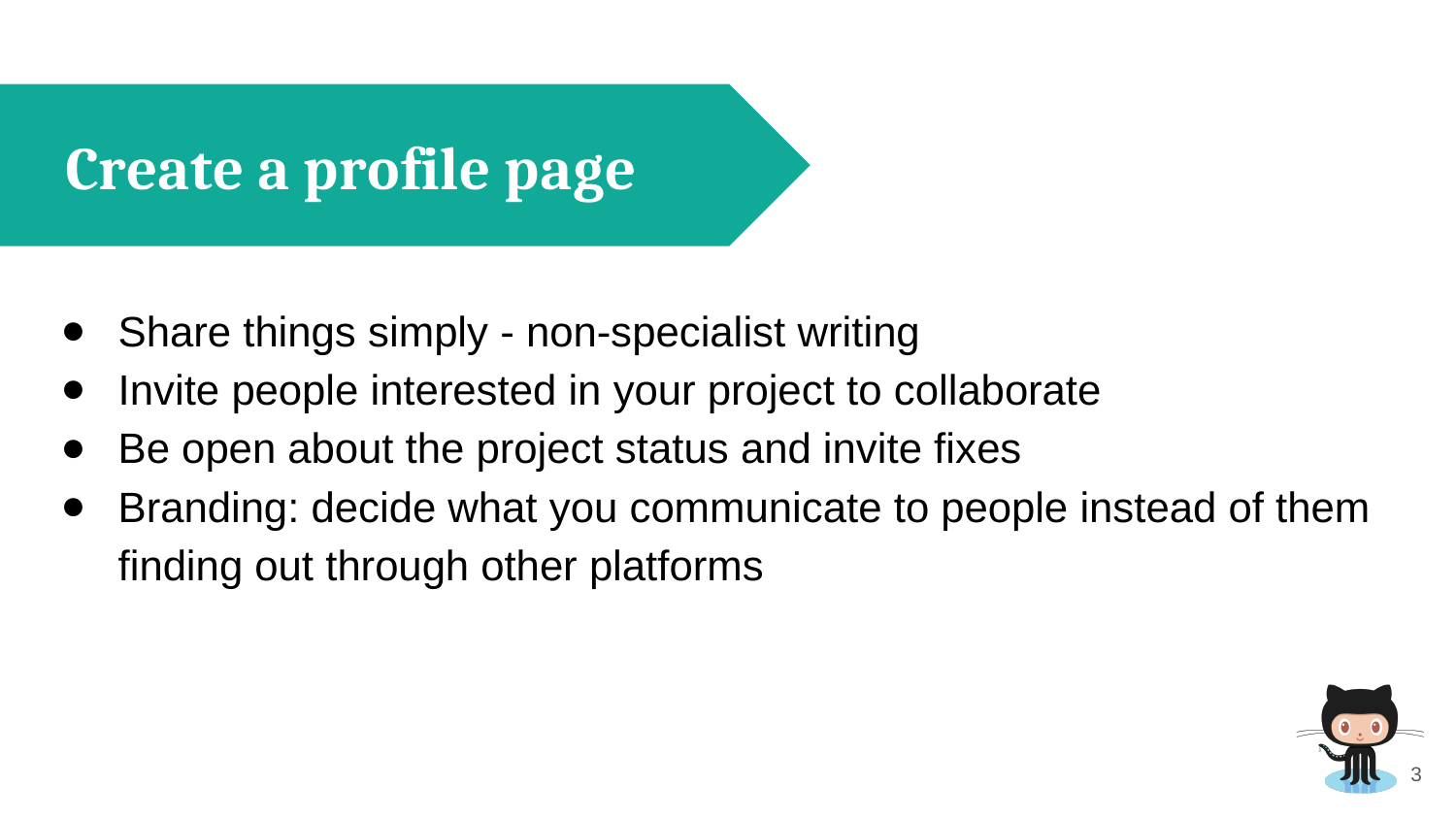

# Create a profile page

Share things simply - non-specialist writing
Invite people interested in your project to collaborate
Be open about the project status and invite fixes
Branding: decide what you communicate to people instead of them finding out through other platforms
3